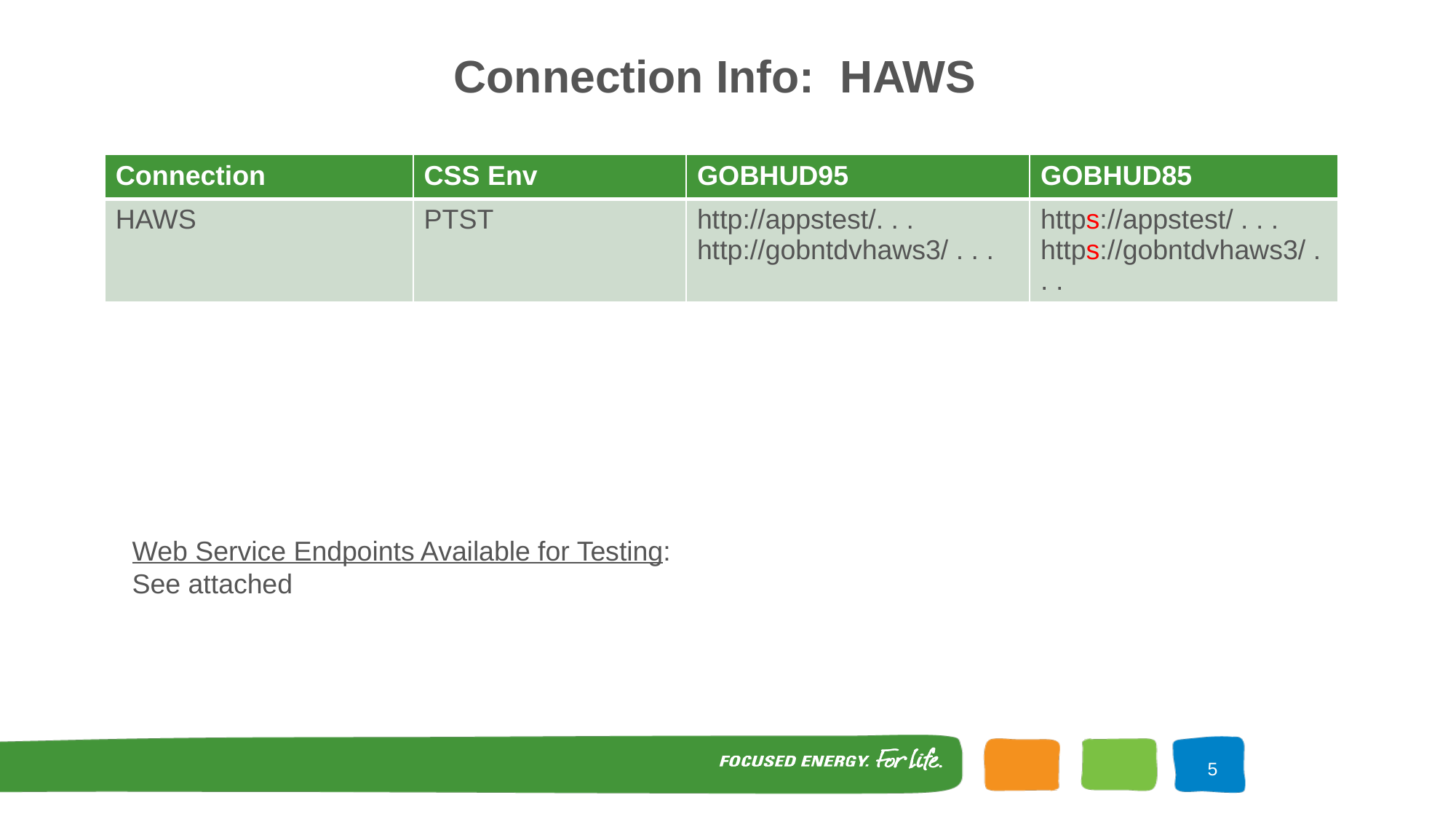

# Connection Info:  HAWS
| Connection | CSS Env | GOBHUD95 | GOBHUD85 |
| --- | --- | --- | --- |
| HAWS | PTST | http://appstest/. . . http://gobntdvhaws3/ . . . | https://appstest/ . . . https://gobntdvhaws3/ . . . |
Web Service Endpoints Available for Testing:
See attached
5